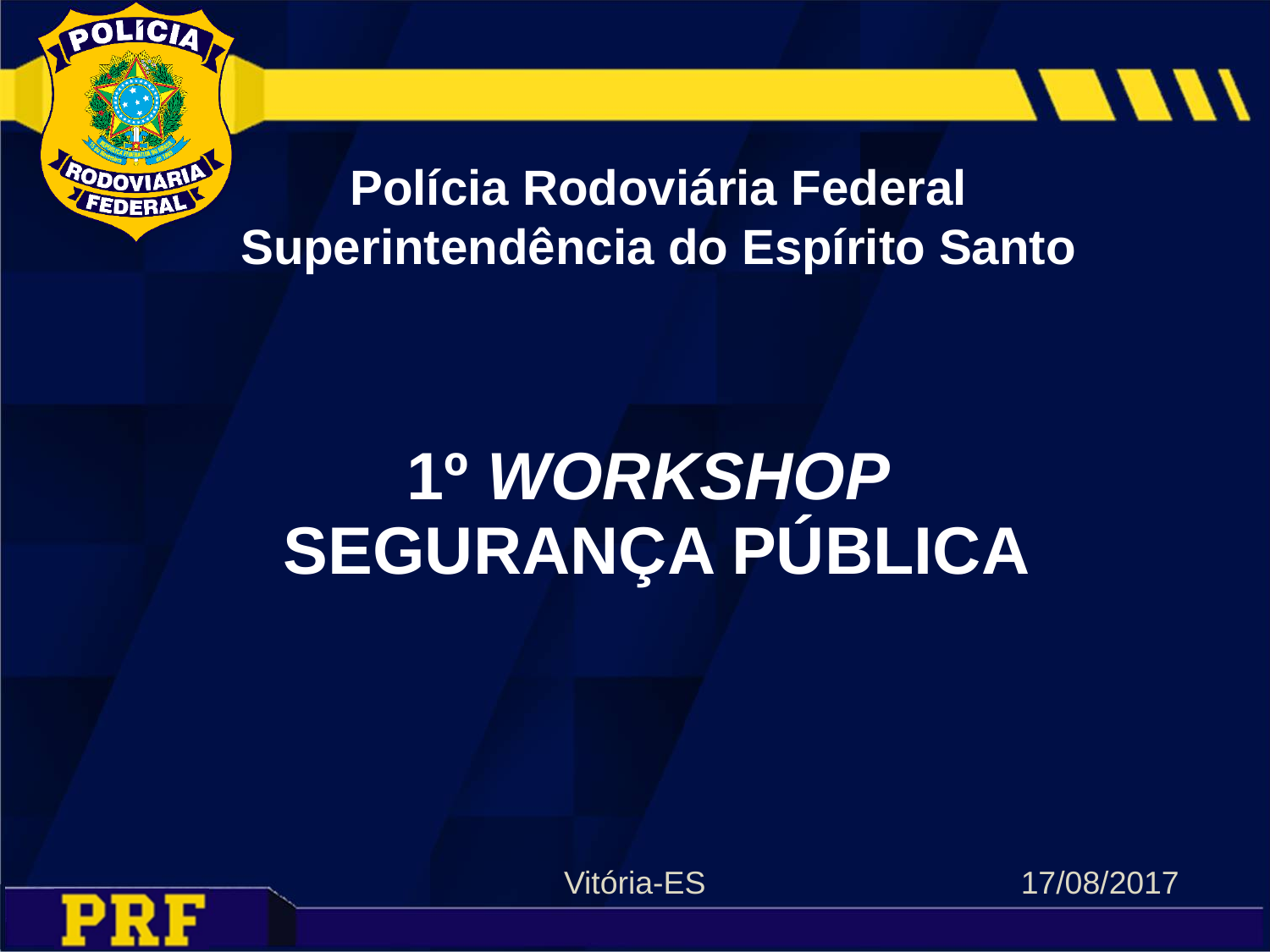

# Polícia Rodoviária Federal Superintendência do Espírito Santo
1º WORKSHOP
SEGURANÇA PÚBLICA
Vitória-ES
17/08/2017